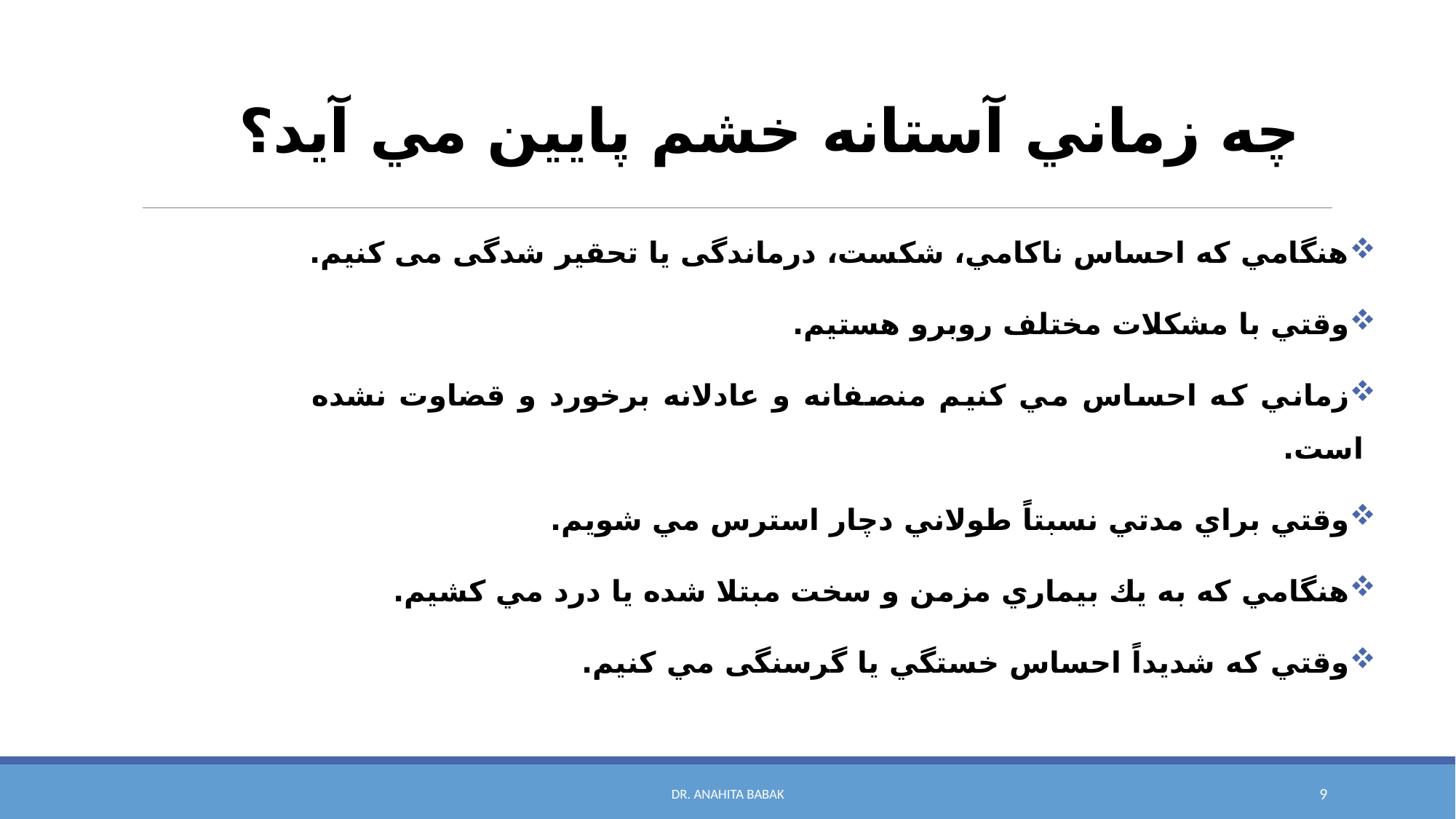

# چه زماني آستانه خشم پايين مي آيد؟
هنگامي که احساس ناكامي، شكست، درماندگی یا تحقیر شدگی می کنیم.
وقتي با مشكلات مختلف روبرو هستيم.
زماني كه احساس مي كنيم منصفانه و عادلانه برخورد و قضاوت نشده است.
وقتي براي مدتي نسبتاً طولاني دچار استرس مي شويم.
هنگامي كه به يك بيماري مزمن و سخت مبتلا شده یا درد مي كشيم.
وقتي كه شديداً احساس خستگي یا گرسنگی مي كنيم.

Dr. Anahita Babak
9